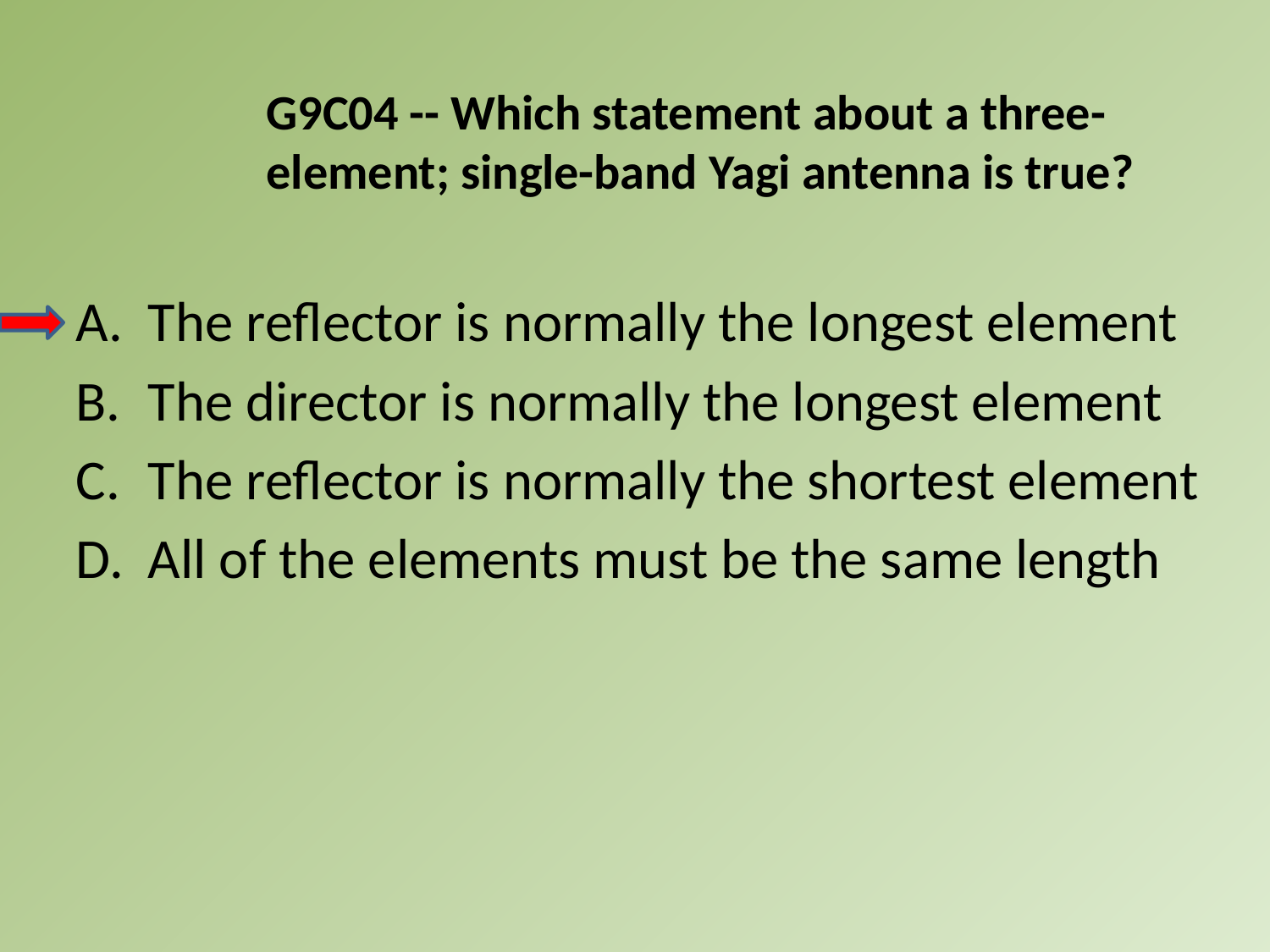

G9C04 -- Which statement about a three-element; single-band Yagi antenna is true?
A.	The reflector is normally the longest element
B.	The director is normally the longest element
C.	The reflector is normally the shortest element
D.	All of the elements must be the same length